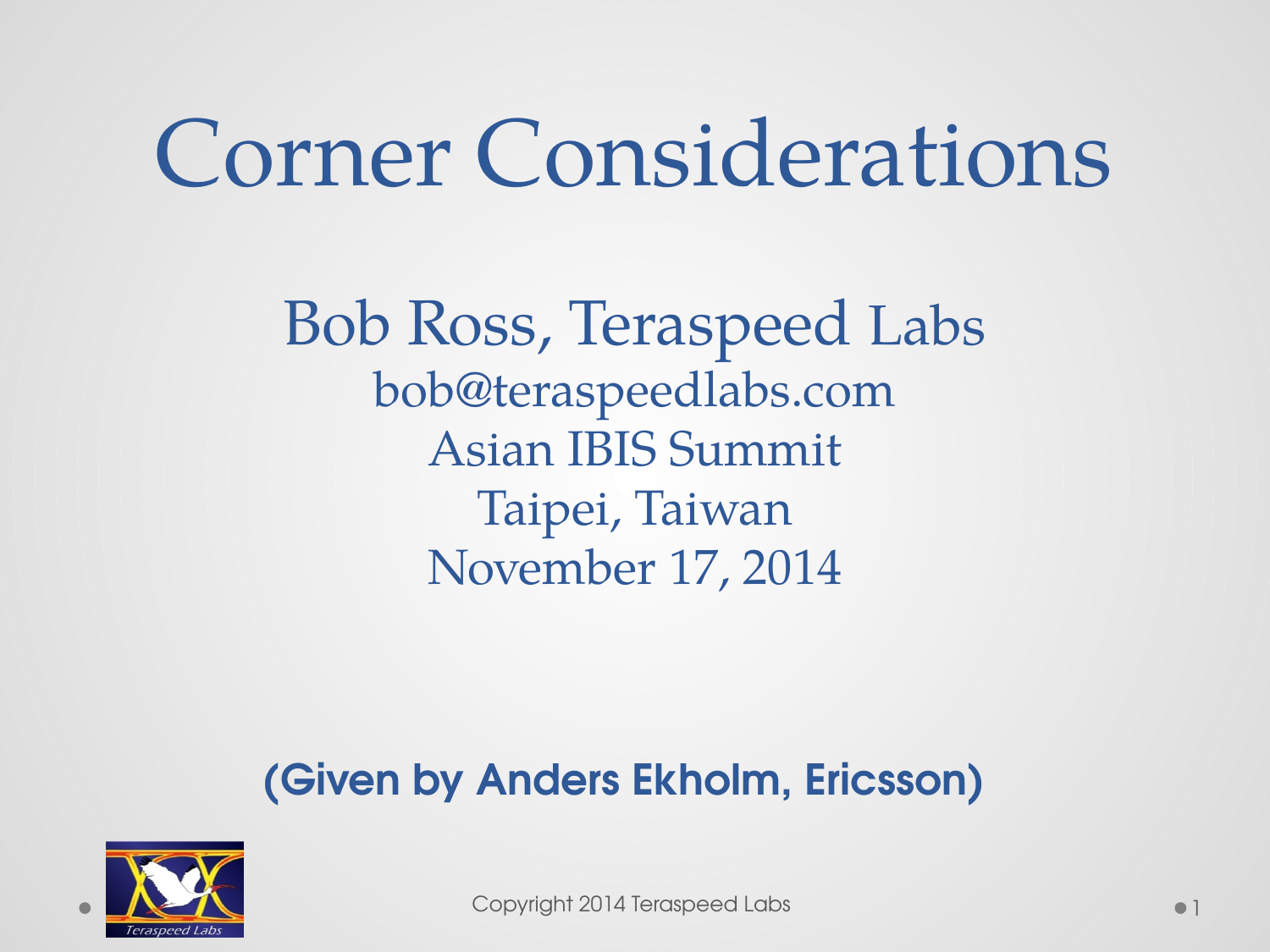

# Corner Considerations Bob Ross, Teraspeed Labs bob@teraspeedlabs.com Asian IBIS Summit Taipei, Taiwan November 17, 2014

     (Given by Anders Ekholm, Ericsson)

Copyright 2014 Teraspeed Labs
1